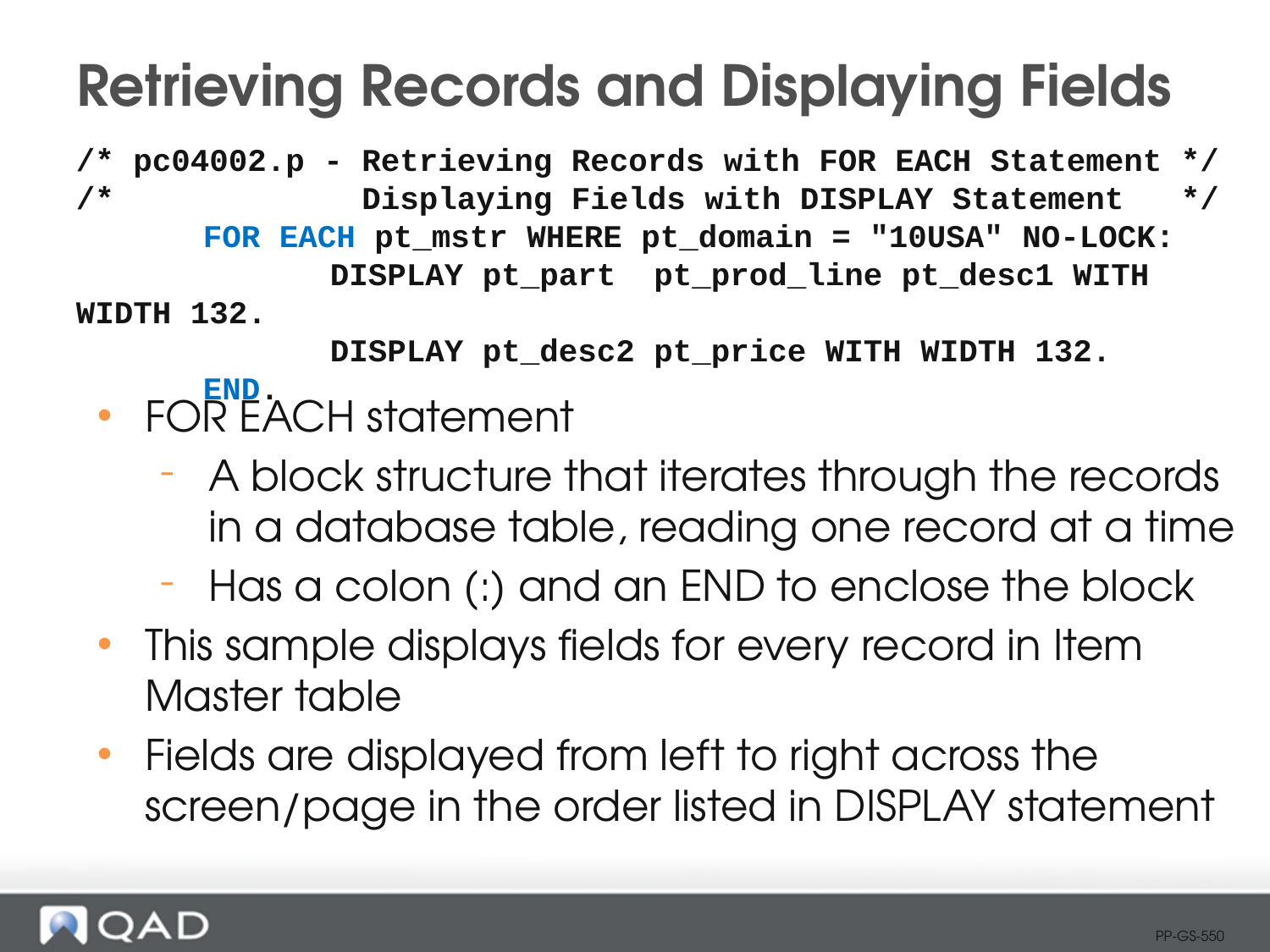

# Retrieving Records and Displaying Fields
/* pc04002.p - Retrieving Records with FOR EACH Statement */
/*             Displaying Fields with DISPLAY Statement   */
	FOR EACH pt_mstr WHERE pt_domain = "10USA" NO-LOCK:
		DISPLAY pt_part  pt_prod_line pt_desc1 WITH WIDTH 132.
		DISPLAY pt_desc2 pt_price WITH WIDTH 132.
	END.

FOR EACH statement
A block structure that iterates through the records in a database table, reading one record at a time
Has a colon (:) and an END to enclose the block
This sample displays fields for every record in Item Master table
Fields are displayed from left to right across the screen/page in the order listed in DISPLAY statement
PP-GS-550